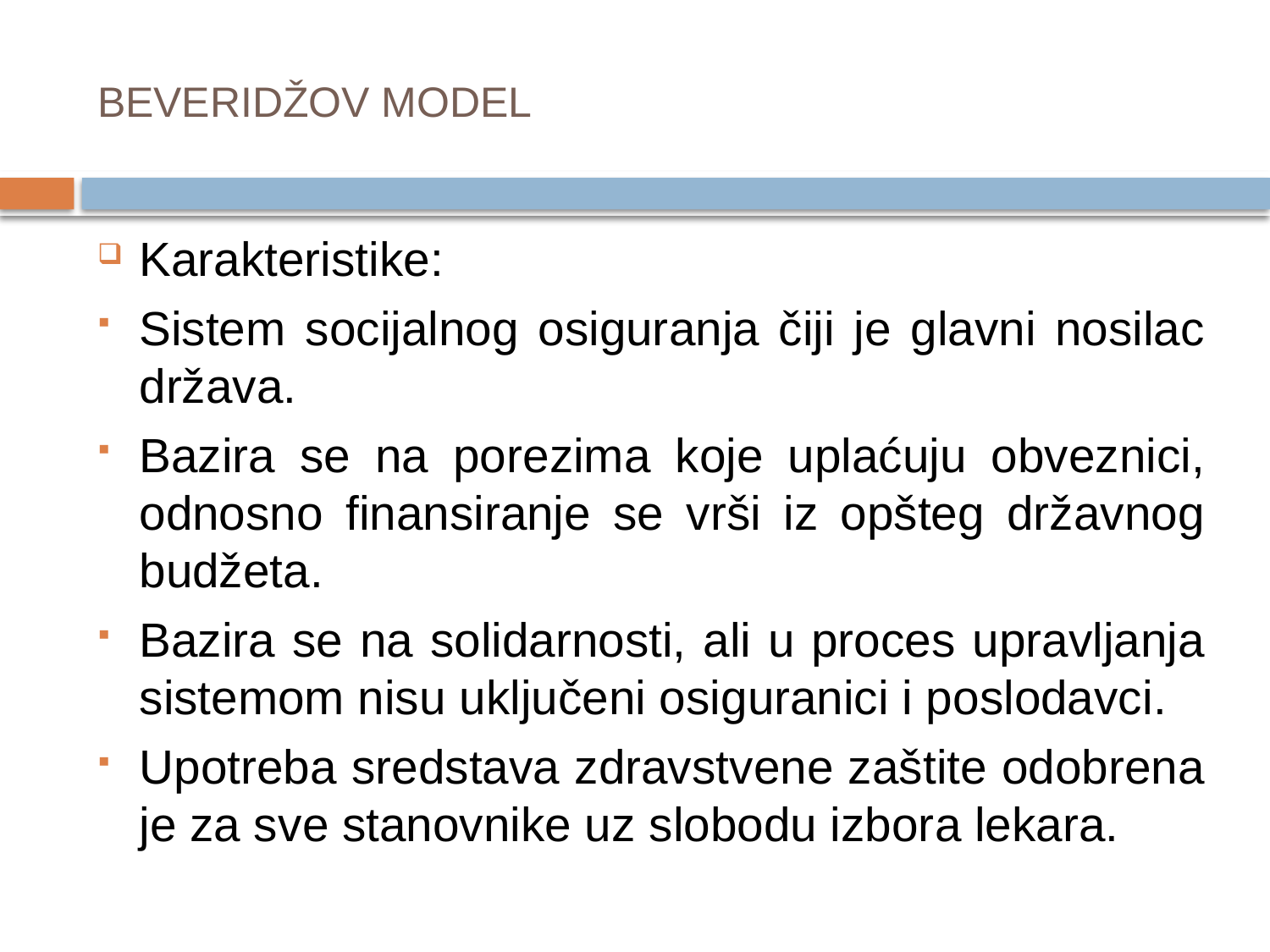

# BEVERIDŽOV MODEL
Karakteristike:
Sistem socijalnog osiguranja čiji je glavni nosilac država.
Bazira se na porezima koje uplaćuju obveznici, odnosno finansiranje se vrši iz opšteg državnog budžeta.
Bazira se na solidarnosti, ali u proces upravljanja sistemom nisu uključeni osiguranici i poslodavci.
Upotreba sredstava zdravstvene zaštite odobrena je za sve stanovnike uz slobodu izbora lekara.